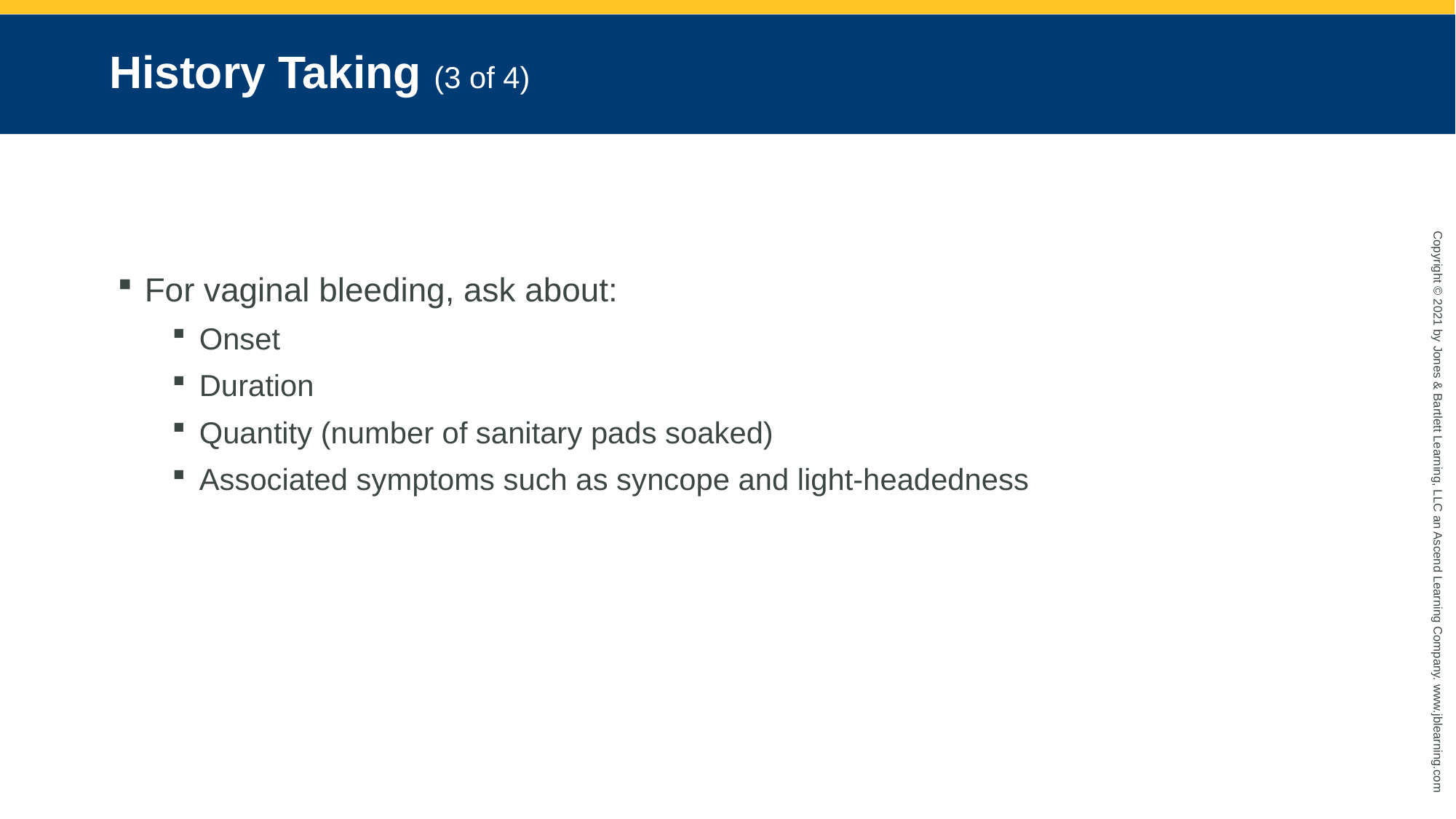

# History Taking (3 of 4)
For vaginal bleeding, ask about:
Onset
Duration
Quantity (number of sanitary pads soaked)
Associated symptoms such as syncope and light-headedness